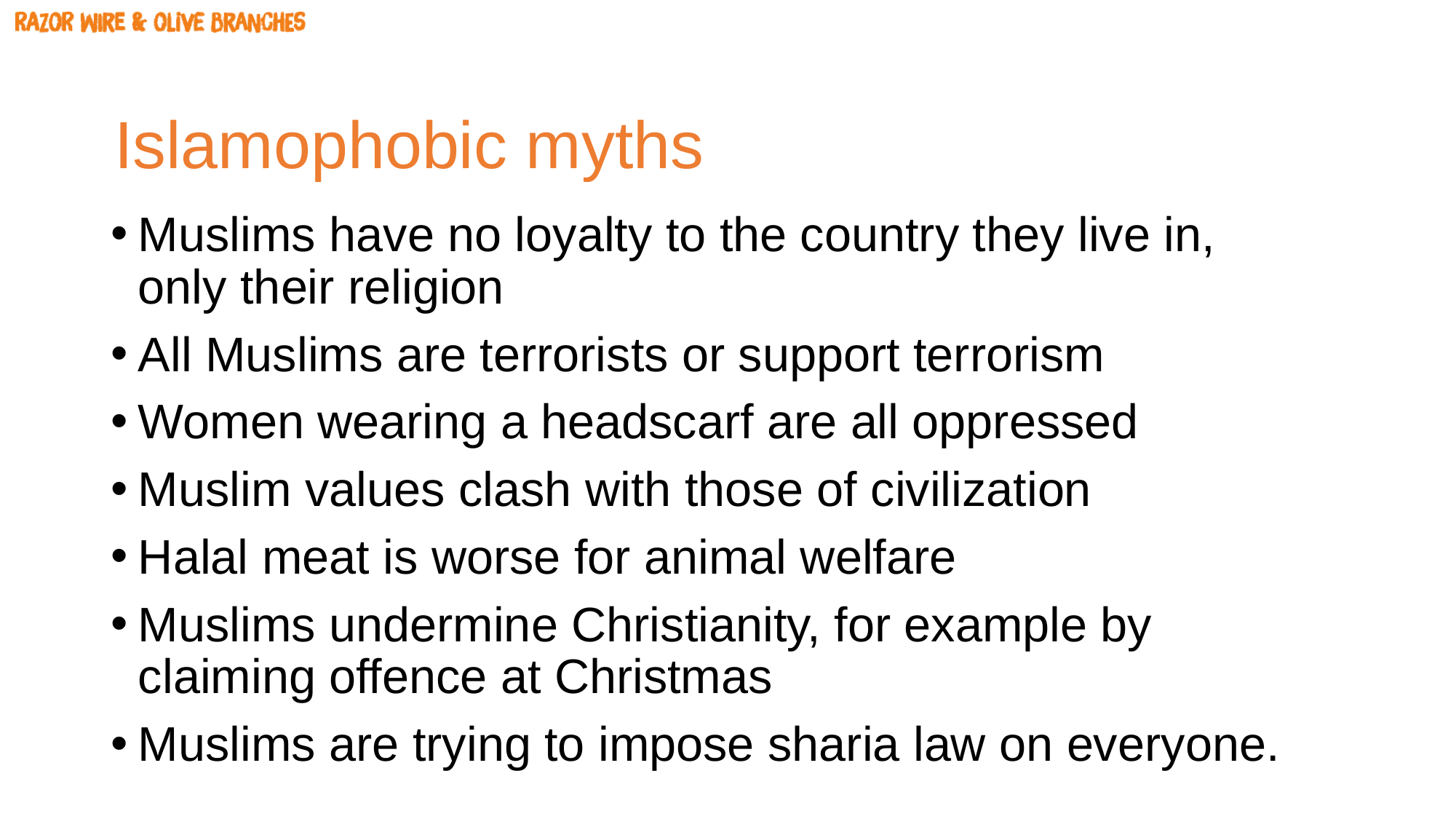

# Islamophobic myths
Muslims have no loyalty to the country they live in, only their religion
All Muslims are terrorists or support terrorism
Women wearing a headscarf are all oppressed
Muslim values clash with those of civilization
Halal meat is worse for animal welfare
Muslims undermine Christianity, for example by claiming offence at Christmas
Muslims are trying to impose sharia law on everyone.